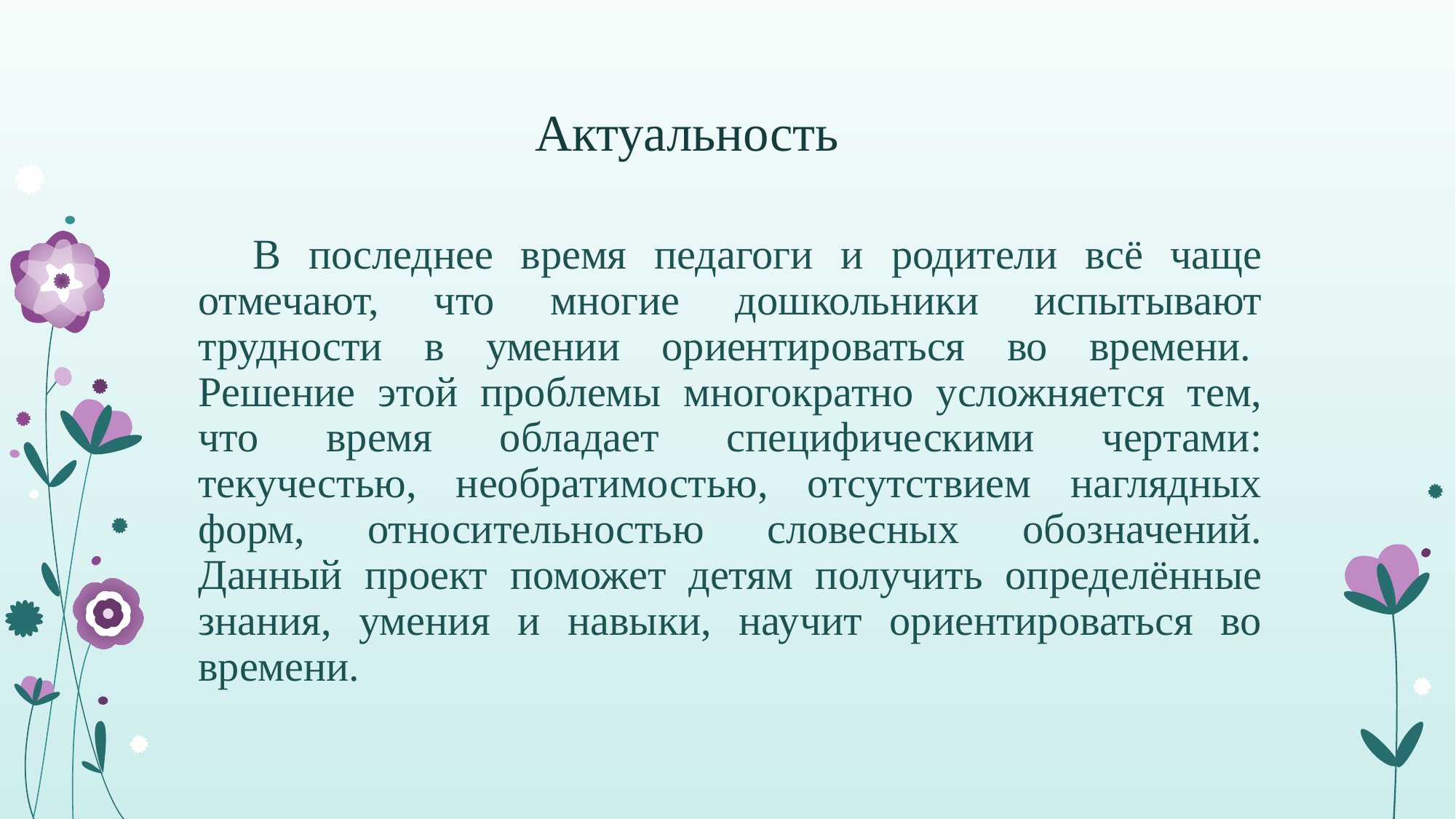

# Актуальность
В последнее время педагоги и родители всё чаще отмечают, что многие дошкольники испытывают трудности в умении ориентироваться во времени. 
Решение этой проблемы многократно усложняется тем, что время обладает специфическими чертами: текучестью, необратимостью, отсутствием наглядных форм, относительностью словесных обозначений.
Данный проект поможет детям получить определённые знания, умения и навыки, научит ориентироваться во времени.